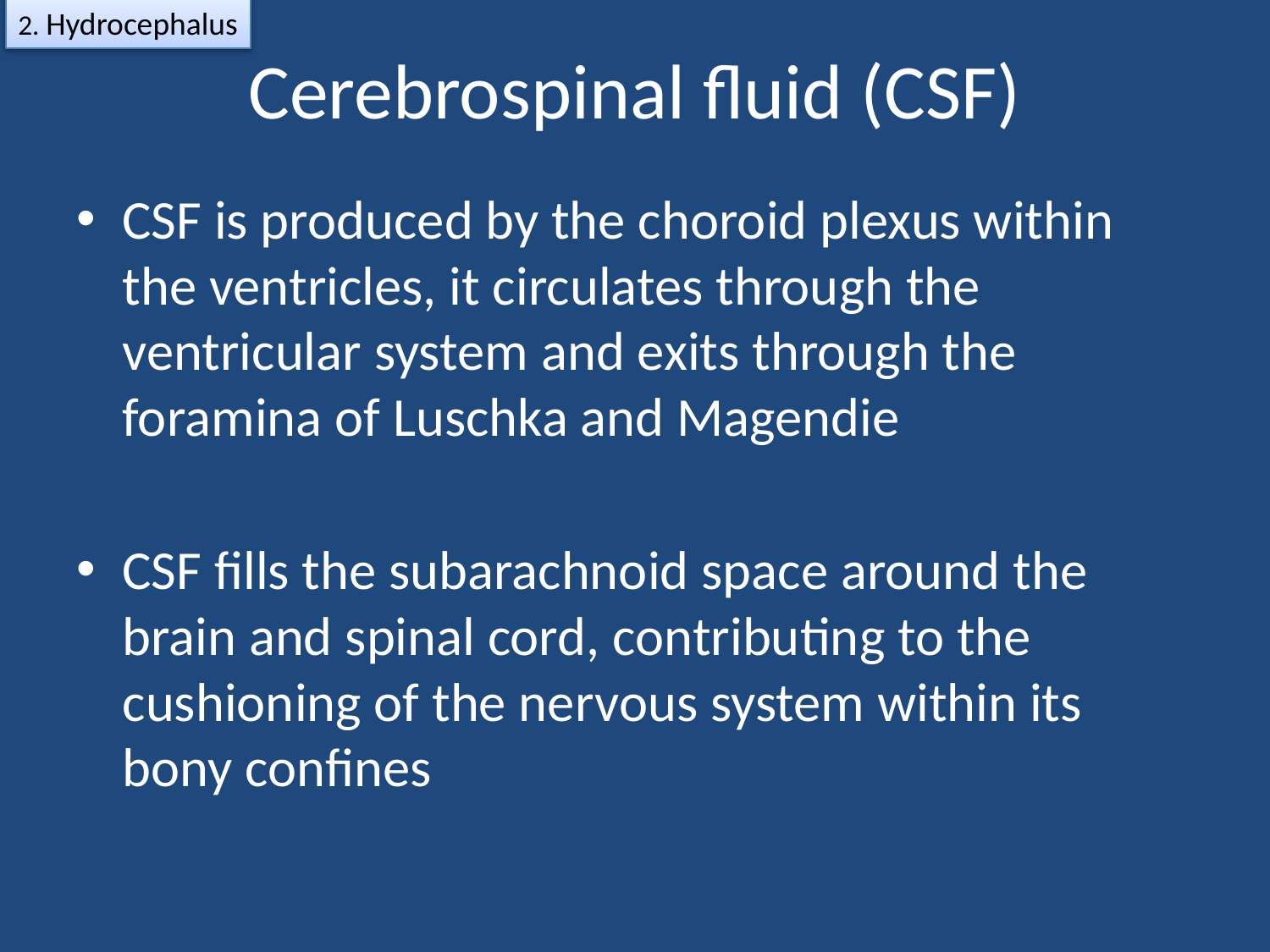

2. Hydrocephalus
# Cerebrospinal fluid (CSF)
CSF is produced by the choroid plexus within the ventricles, it circulates through the ventricular system and exits through the foramina of Luschka and Magendie

CSF fills the subarachnoid space around the brain and spinal cord, contributing to the cushioning of the nervous system within its bony confines